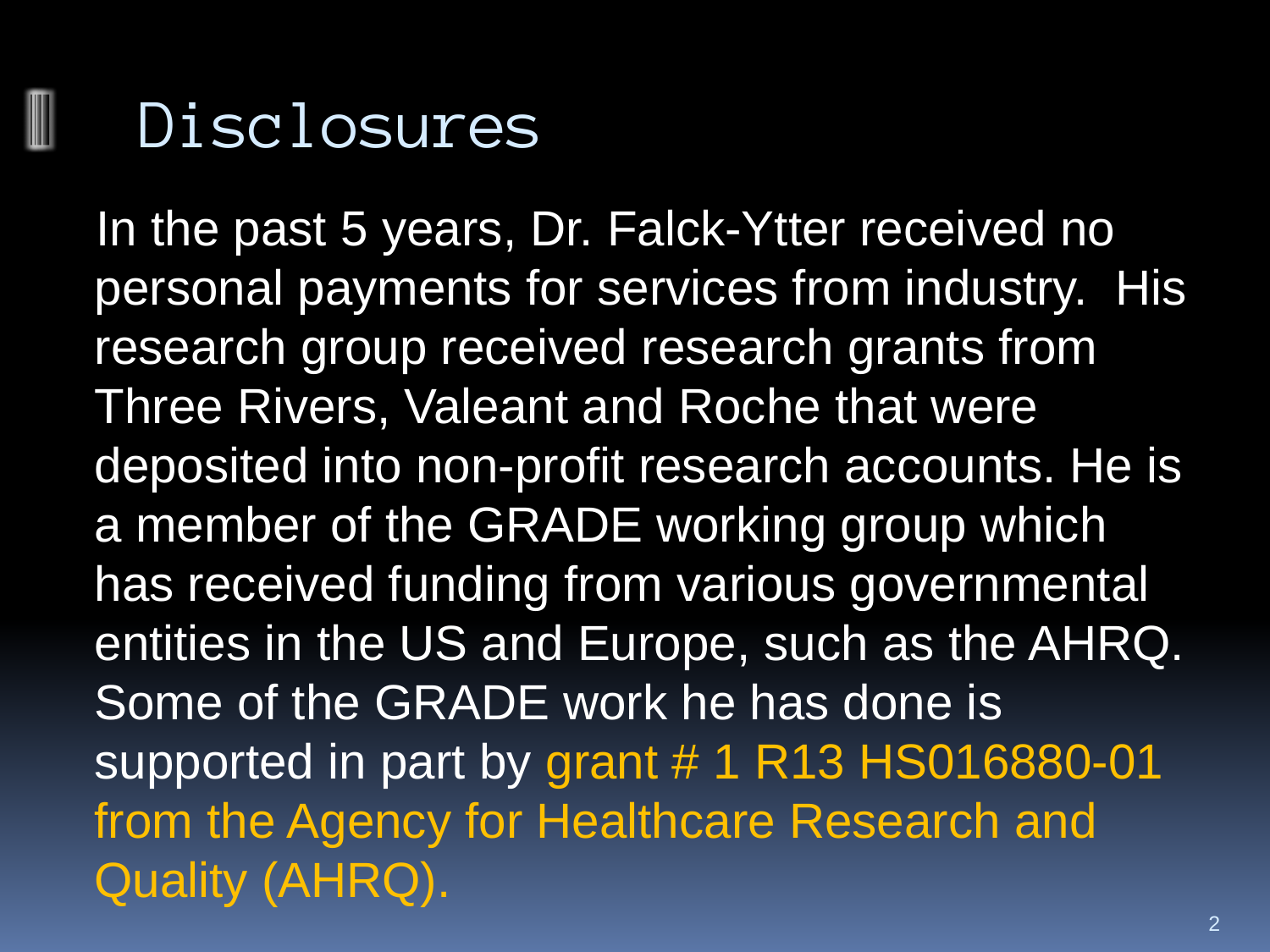

# Disclosures
In the past 5 years, Dr. Falck-Ytter received no personal payments for services from industry.  His research group received research grants from Three Rivers, Valeant and Roche that were deposited into non-profit research accounts. He is a member of the GRADE working group which has received funding from various governmental entities in the US and Europe, such as the AHRQ. Some of the GRADE work he has done is supported in part by grant # 1 R13 HS016880-01 from the Agency for Healthcare Research and Quality (AHRQ).
2